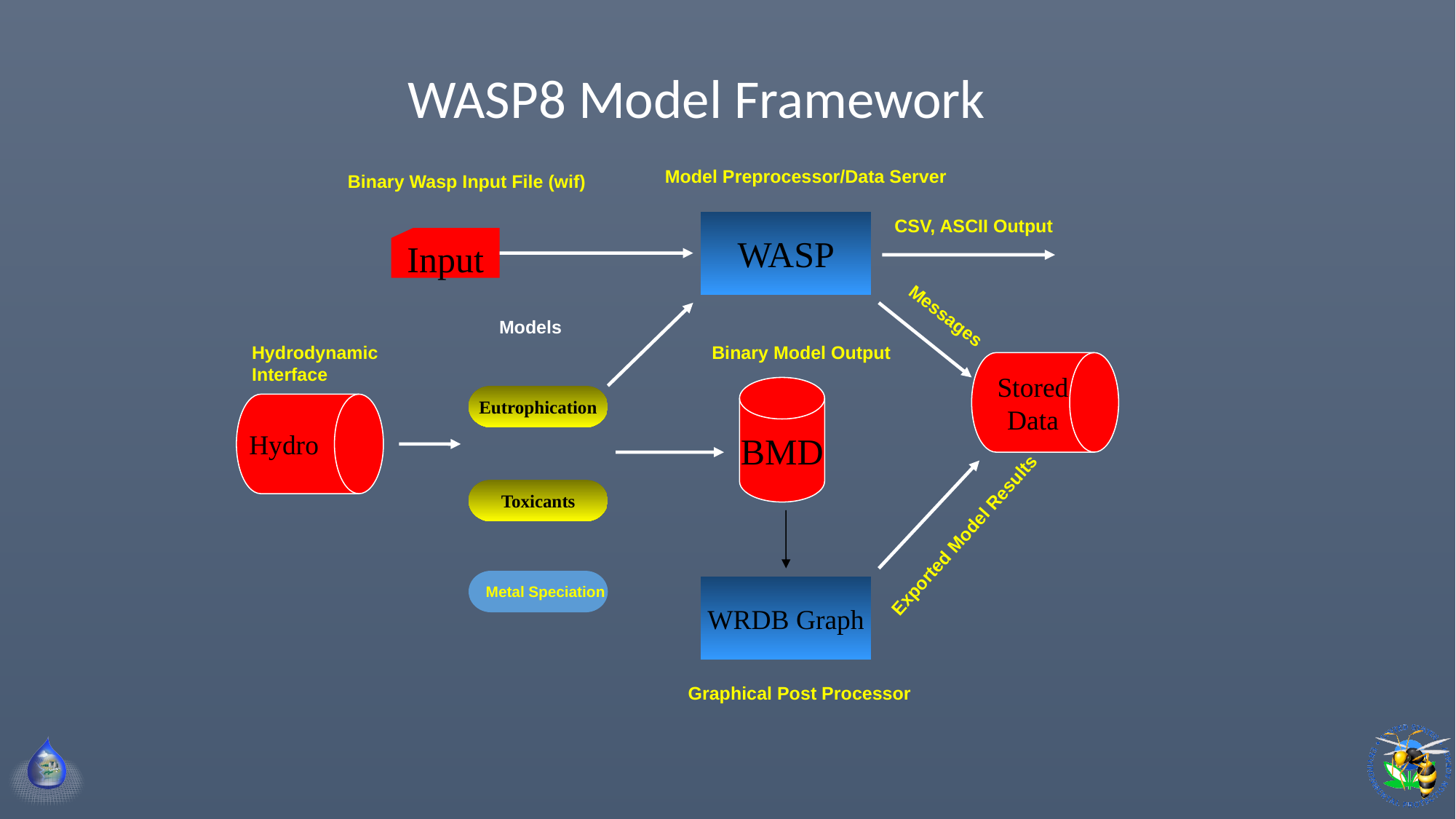

WASP8 Model Framework
Model Preprocessor/Data Server
Binary Wasp Input File (wif)
CSV, ASCII Output
WASP
Input

Messages

Models
Hydrodynamic
Interface
Binary Model Output
Stored
Data
BMD
Eutrophication
Hydro

Toxicants

Exported Model Results
Metal Speciation
WRDB Graph
Graphical Post Processor